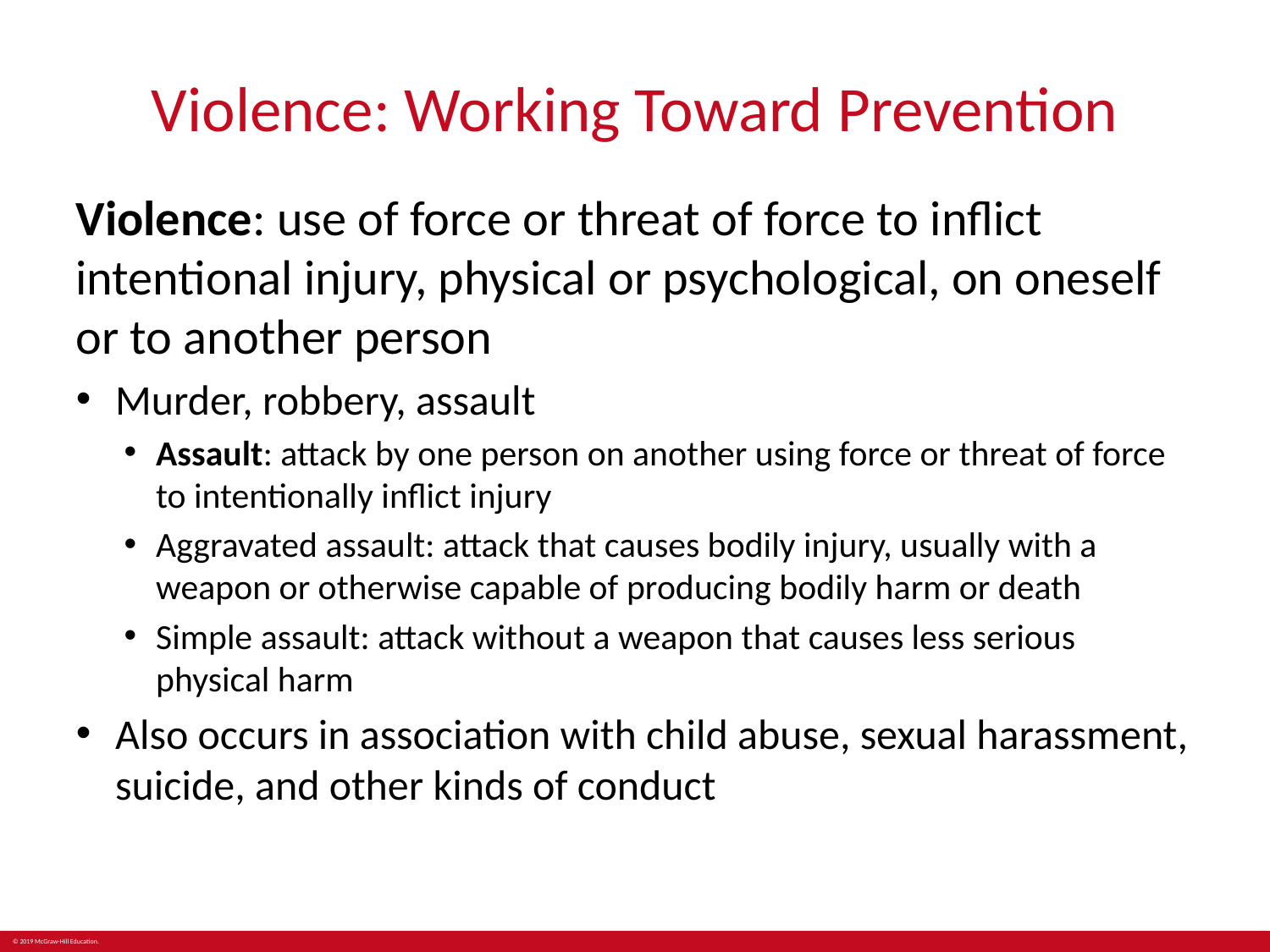

# Violence: Working Toward Prevention
Violence: use of force or threat of force to inflict intentional injury, physical or psychological, on oneself or to another person
Murder, robbery, assault
Assault: attack by one person on another using force or threat of force to intentionally inflict injury
Aggravated assault: attack that causes bodily injury, usually with a weapon or otherwise capable of producing bodily harm or death
Simple assault: attack without a weapon that causes less serious physical harm
Also occurs in association with child abuse, sexual harassment, suicide, and other kinds of conduct